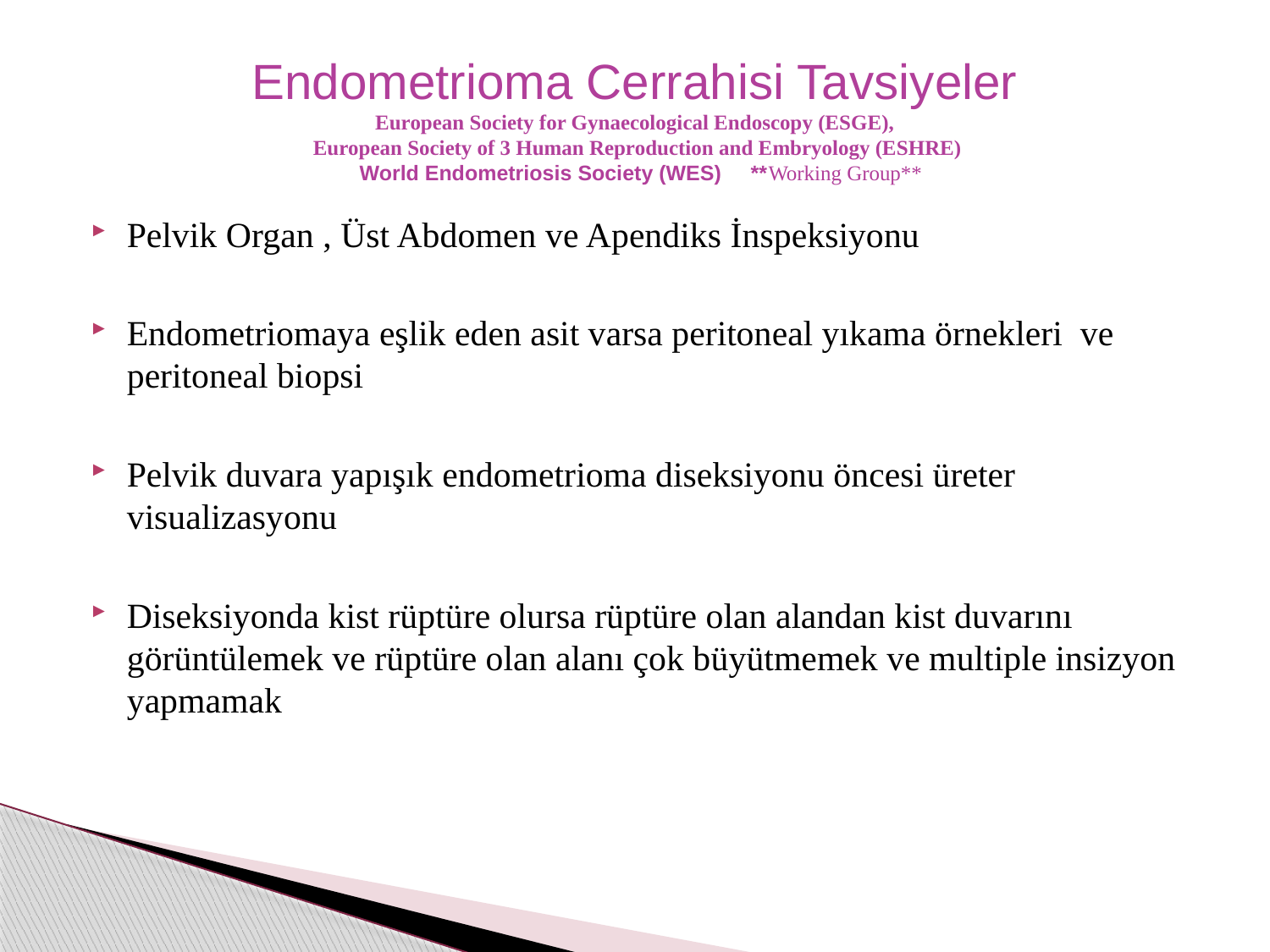

# Endometrioma Cerrahisi Tavsiyeler European Society for Gynaecological Endoscopy (ESGE), European Society of 3 Human Reproduction and Embryology (ESHRE) World Endometriosis Society (WES)     **Working Group**
Pelvik Organ , Üst Abdomen ve Apendiks İnspeksiyonu

Endometriomaya eşlik eden asit varsa peritoneal yıkama örnekleri  ve peritoneal biopsi

Pelvik duvara yapışık endometrioma diseksiyonu öncesi üreter visualizasyonu

Diseksiyonda kist rüptüre olursa rüptüre olan alandan kist duvarını görüntülemek ve rüptüre olan alanı çok büyütmemek ve multiple insizyon yapmamak